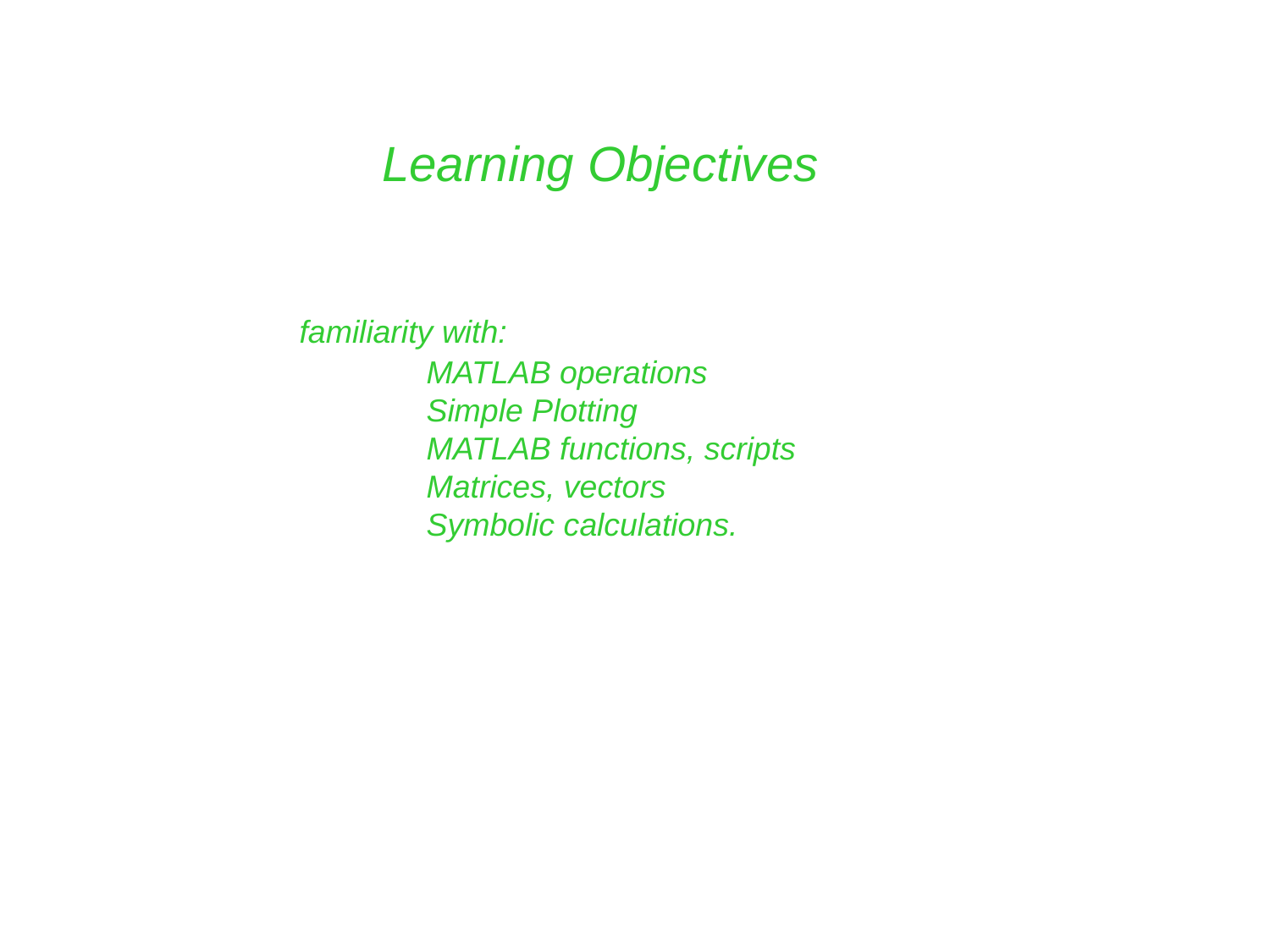

Learning Objectives

	familiarity with:
		MATLAB operations
		Simple Plotting
		MATLAB functions, scripts
		Matrices, vectors
		Symbolic calculations.